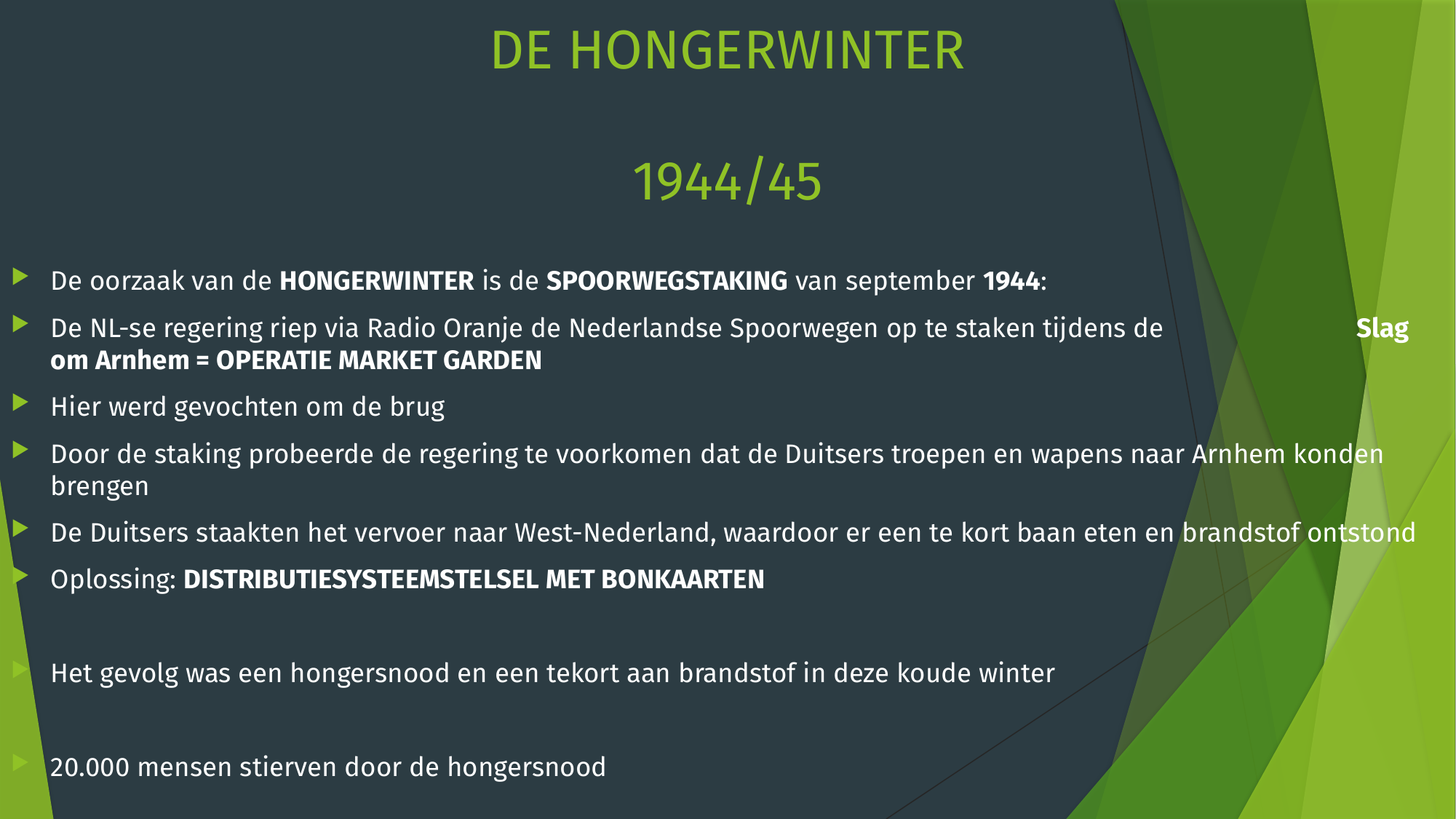

# DE HONGERWINTER 1944/45
De oorzaak van de HONGERWINTER is de SPOORWEGSTAKING van september 1944:
De NL-se regering riep via Radio Oranje de Nederlandse Spoorwegen op te staken tijdens de                           Slag om Arnhem = OPERATIE MARKET GARDEN
Hier werd gevochten om de brug
Door de staking probeerde de regering te voorkomen dat de Duitsers troepen en wapens naar Arnhem konden brengen
De Duitsers staakten het vervoer naar West-Nederland, waardoor er een te kort baan eten en brandstof ontstond
Oplossing: DISTRIBUTIESYSTEEMSTELSEL MET BONKAARTEN

Het gevolg was een hongersnood en een tekort aan brandstof in deze koude winter

20.000 mensen stierven door de hongersnood